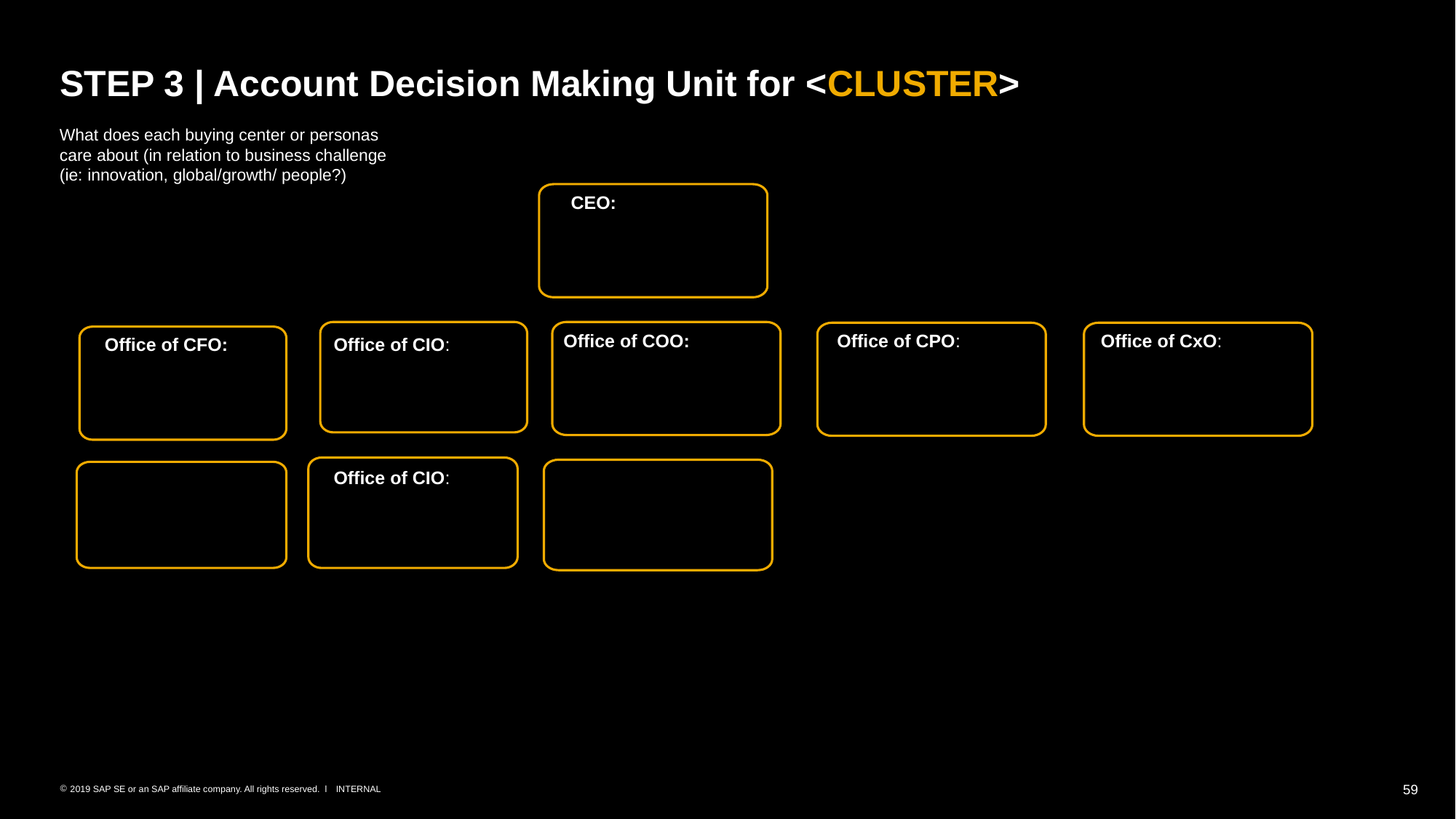

# STEP 3 | Account Decision Making Unit for <CLUSTER>
What does each buying center or personas care about (in relation to business challenge (ie: innovation, global/growth/ people?)

CEO:

Office of COO:
Office of CPO:
Office of CxO:
Office of CFO:
Office of CIO:
Office of CIO: